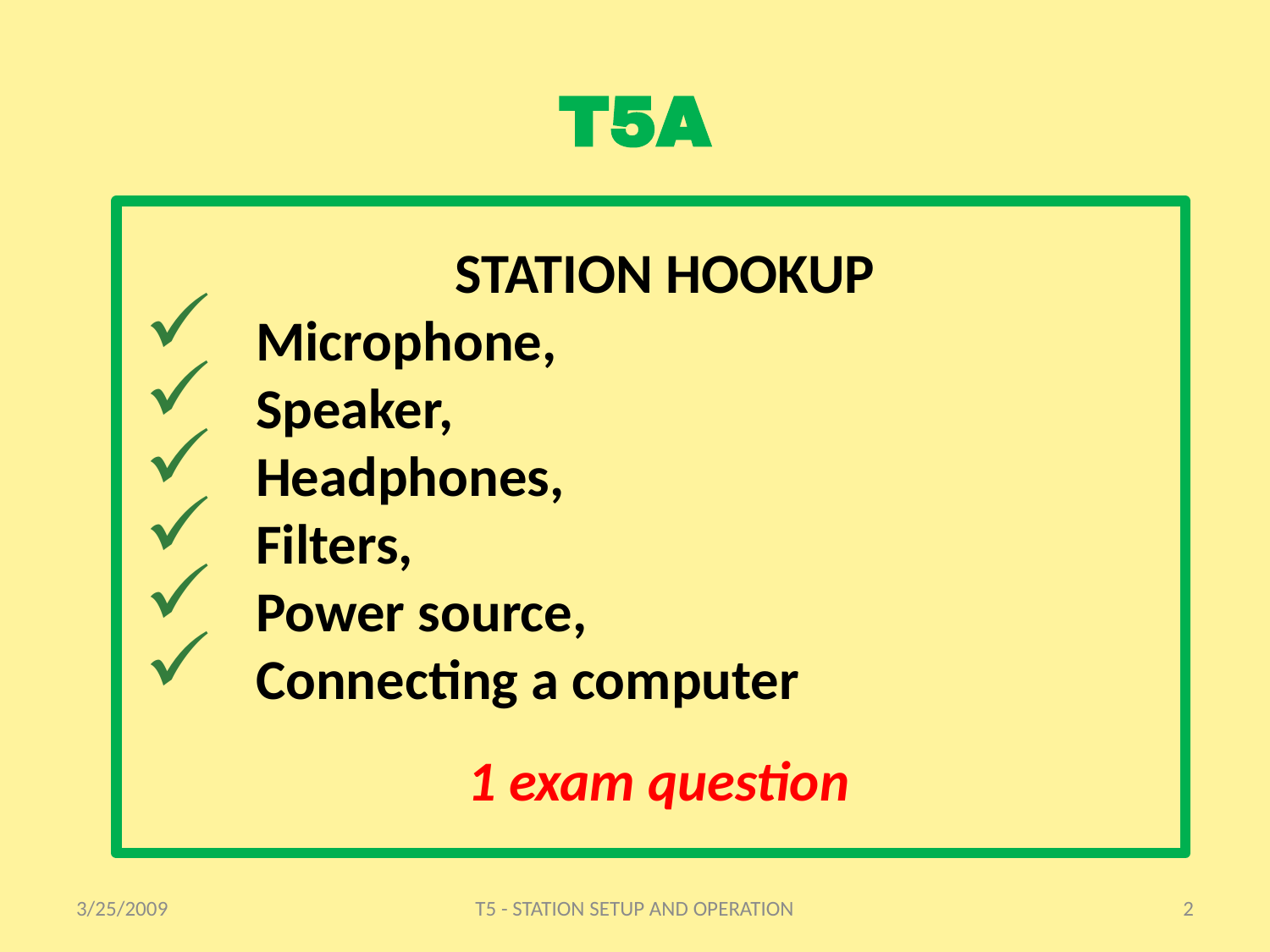

# T5A

 STATION HOOKUP
Microphone,
Speaker,
Headphones,
Filters,
Power source,
Connecting a computer
1 exam question

3/25/2009
T5 - STATION SETUP AND OPERATION
2